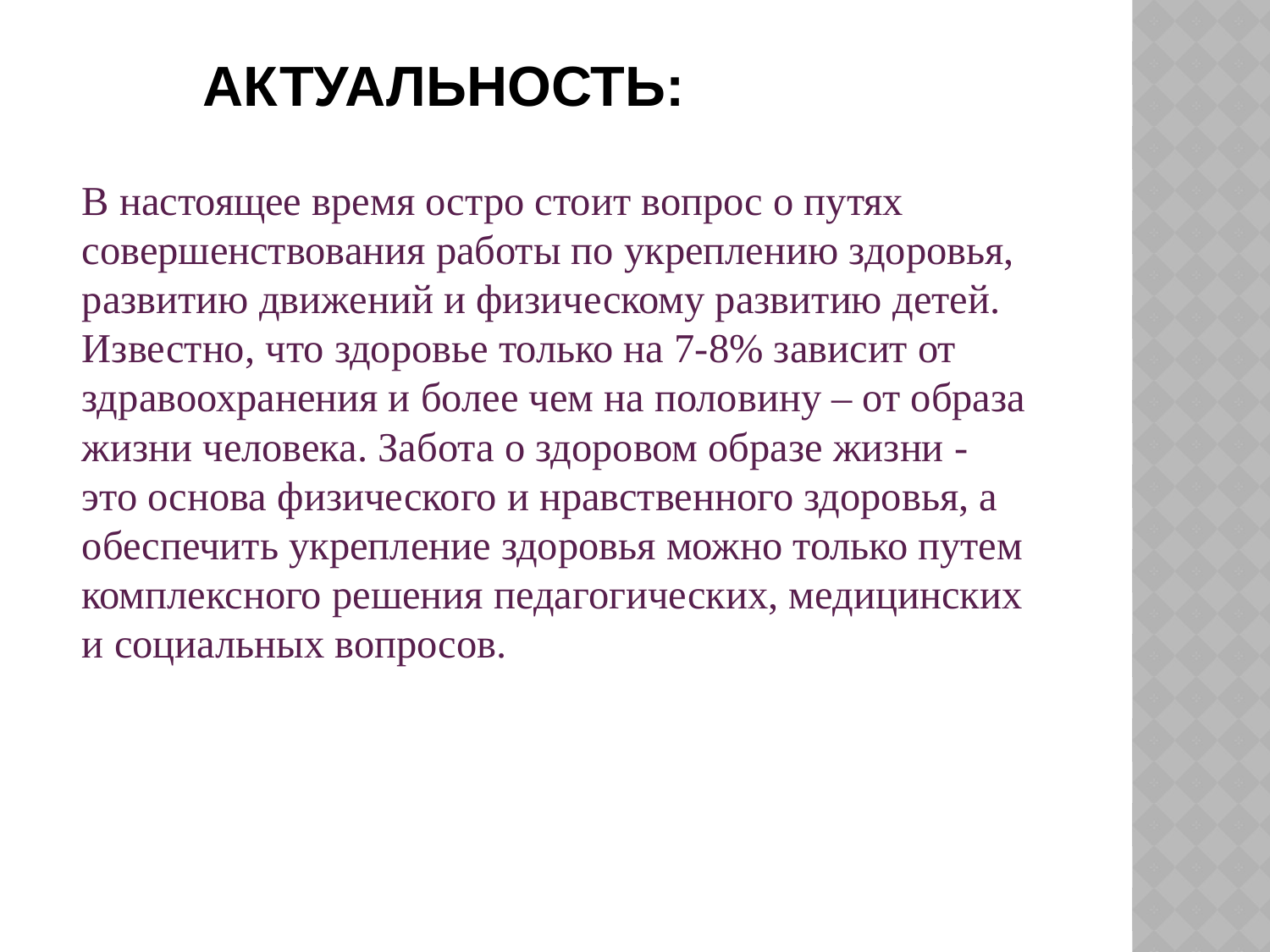

# Актуальность:
В настоящее время остро стоит вопрос о путях совершенствования работы по укреплению здоровья, развитию движений и физическому развитию детей. Известно, что здоровье только на 7-8% зависит от здравоохранения и более чем на половину – от образа жизни человека. Забота о здоровом образе жизни - это основа физического и нравственного здоровья, а обеспечить укрепление здоровья можно только путем комплексного решения педагогических, медицинских и социальных вопросов.